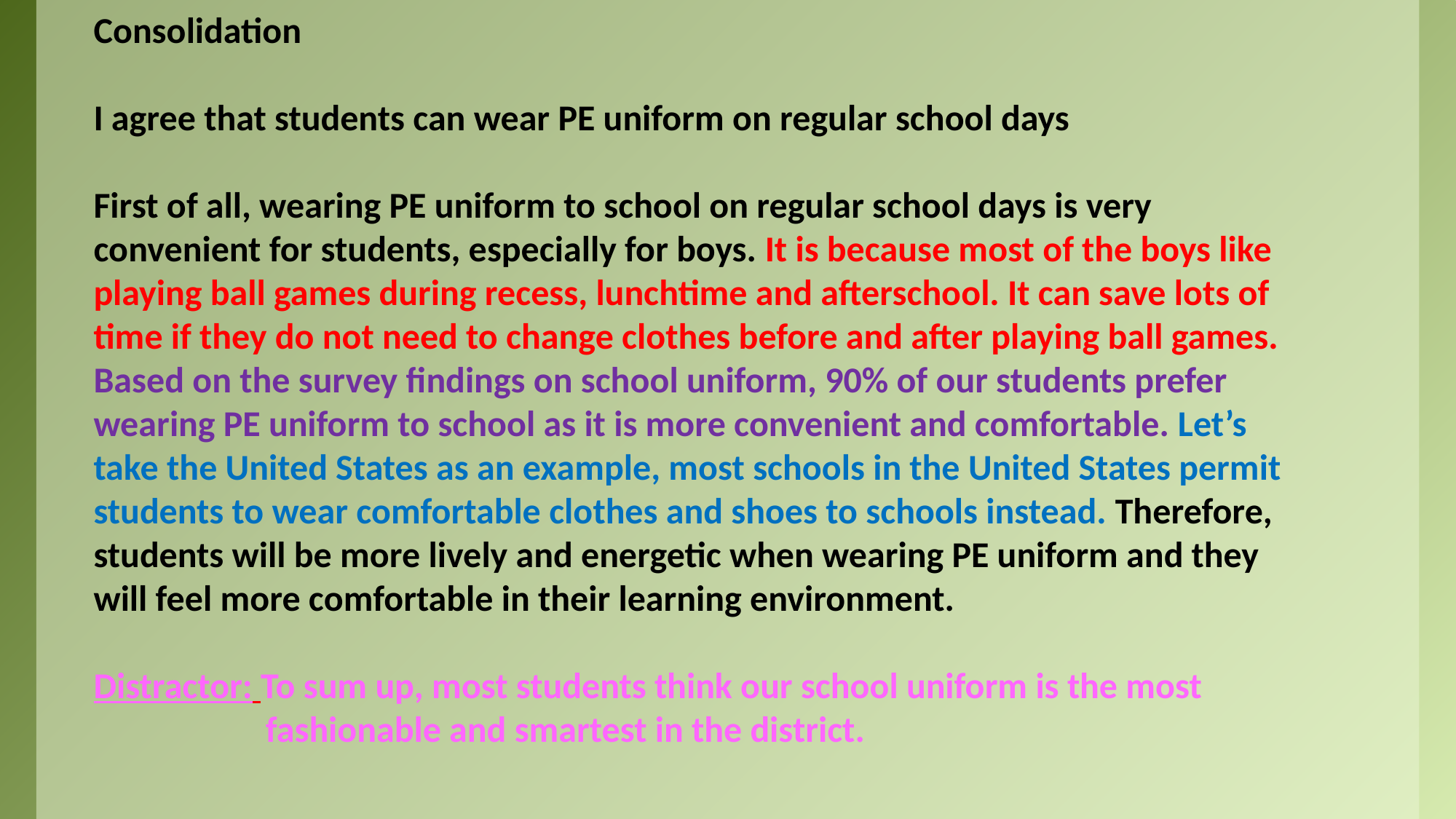

Consolidation

I agree that students can wear PE uniform on regular school days

First of all, wearing PE uniform to school on regular school days is very convenient for students, especially for boys. It is because most of the boys like playing ball games during recess, lunchtime and afterschool. It can save lots of time if they do not need to change clothes before and after playing ball games. Based on the survey findings on school uniform, 90% of our students prefer wearing PE uniform to school as it is more convenient and comfortable. Let’s take the United States as an example, most schools in the United States permit students to wear comfortable clothes and shoes to schools instead. Therefore, students will be more lively and energetic when wearing PE uniform and they will feel more comfortable in their learning environment.

Distractor: To sum up, most students think our school uniform is the most
                     fashionable and smartest in the district.